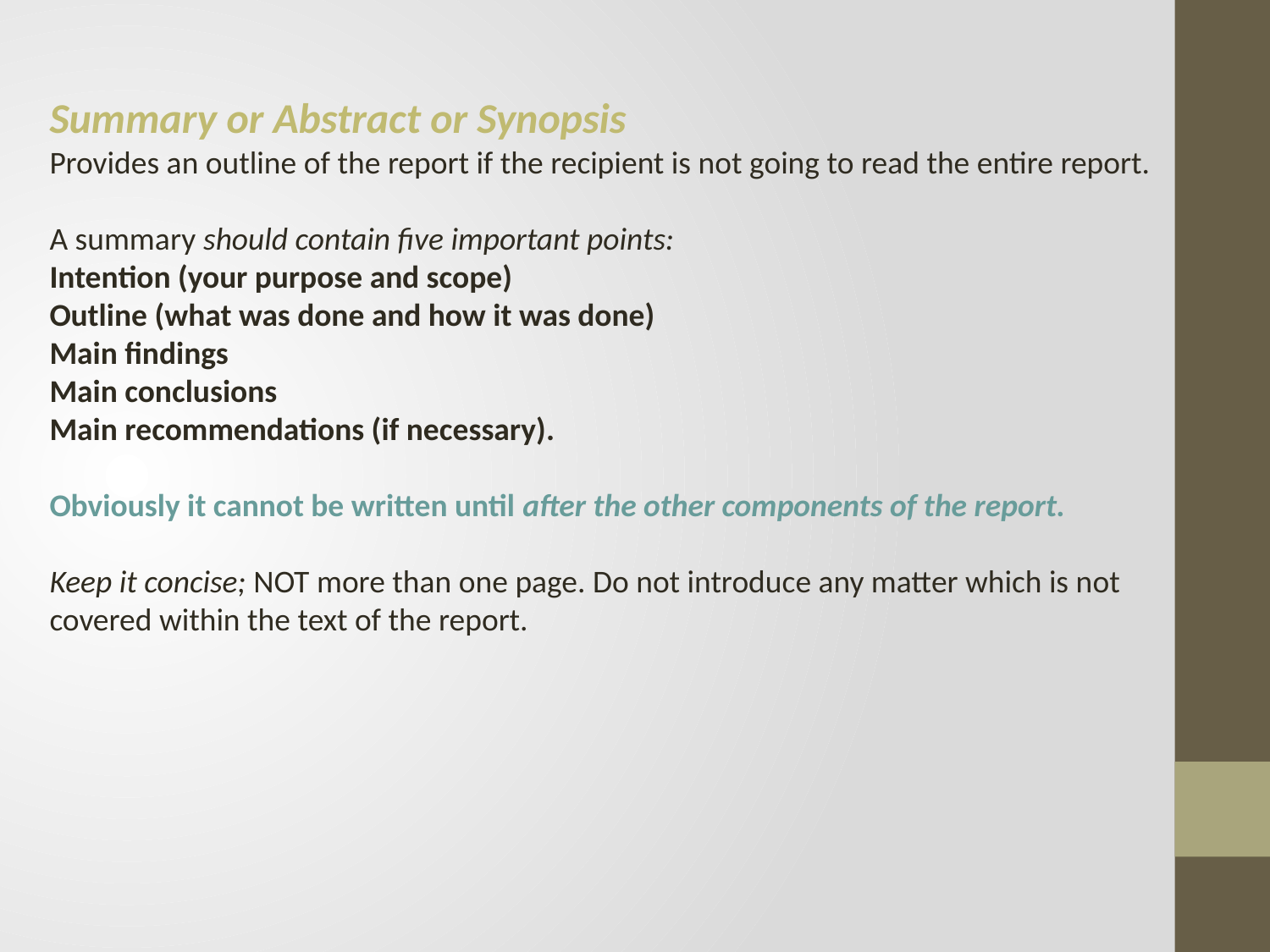

Summary or Abstract or Synopsis
Provides an outline of the report if the recipient is not going to read the entire report.

A summary should contain five important points:
Intention (your purpose and scope)
Outline (what was done and how it was done)
Main findings
Main conclusions
Main recommendations (if necessary).

Obviously it cannot be written until after the other components of the report.

Keep it concise; NOT more than one page. Do not introduce any matter which is not covered within the text of the report.